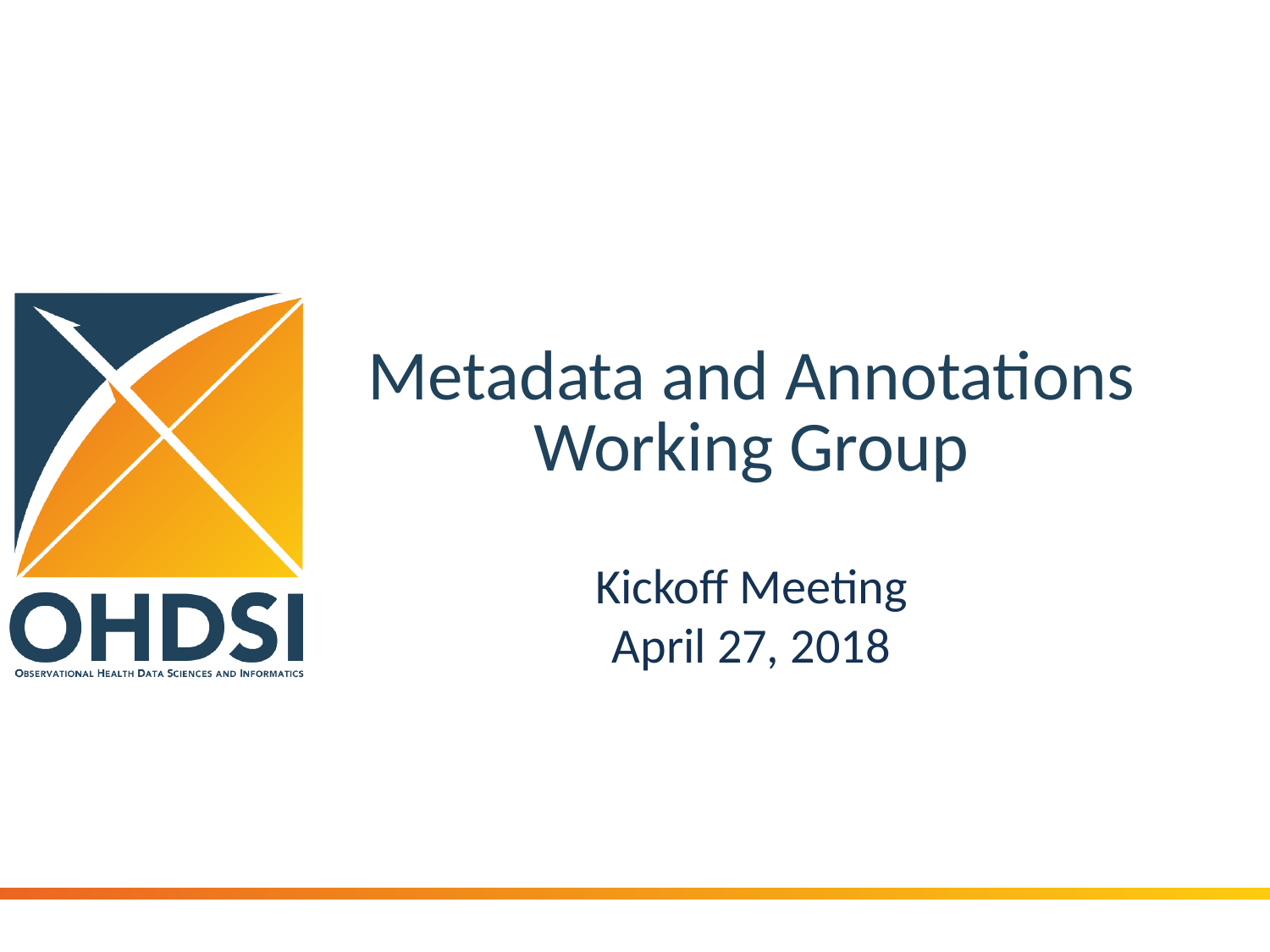

# Metadata and Annotations Working Group
Kickoff Meeting
April 27, 2018